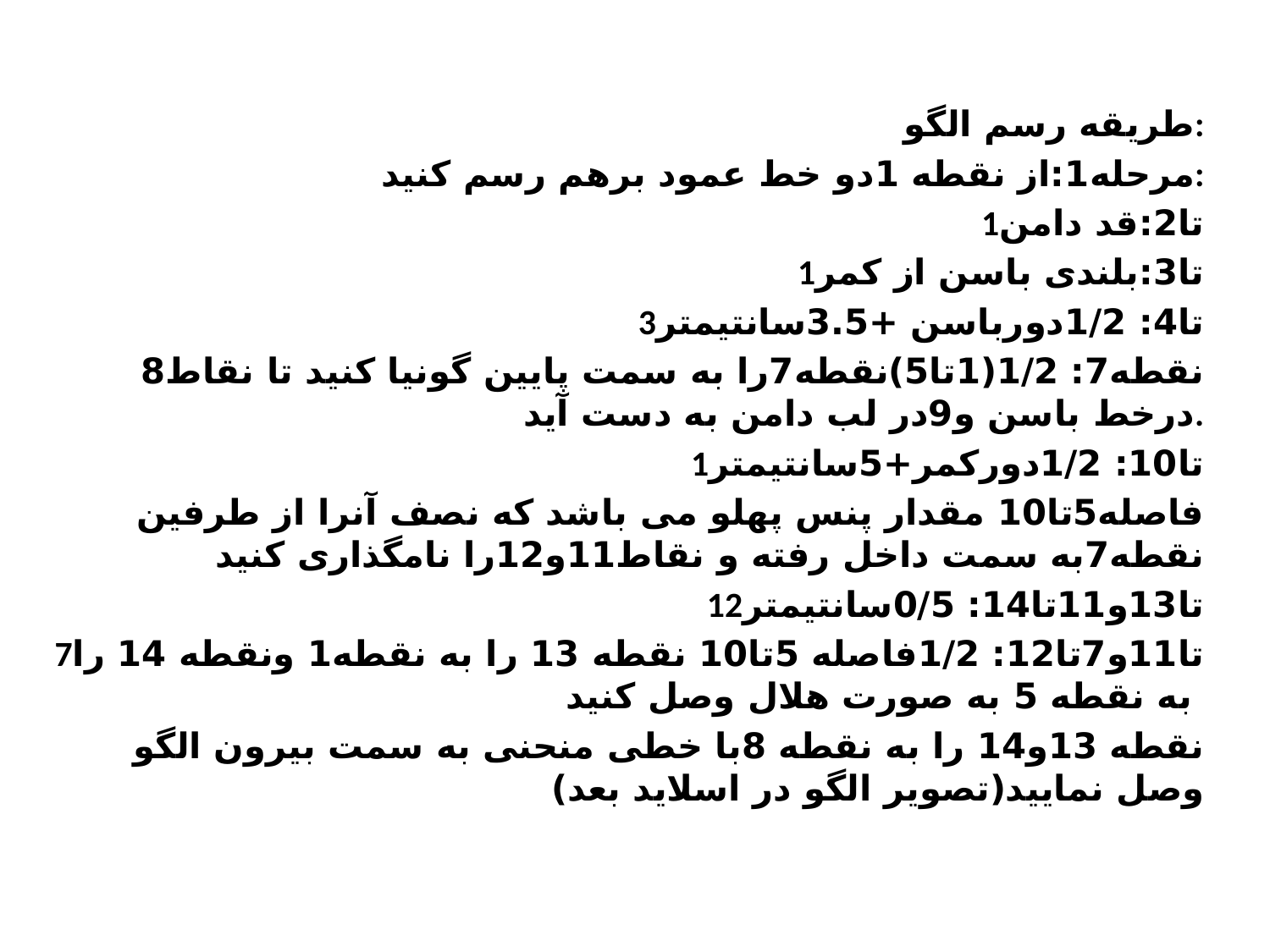

#
طریقه رسم الگو:
مرحله1:از نقطه 1دو خط عمود برهم رسم کنید:
1تا2:قد دامن
1تا3:بلندی باسن از کمر
3تا4: 1/2دورباسن +3.5سانتیمتر
نقطه7: 1/2(1تا5)نقطه7را به سمت پایین گونیا کنید تا نقاط8 درخط باسن و9در لب دامن به دست آید.
1تا10: 1/2دورکمر+5سانتیمتر
فاصله5تا10 مقدار پنس پهلو می باشد که نصف آنرا از طرفین نقطه7به سمت داخل رفته و نقاط11و12را نامگذاری کنید
12تا13و11تا14: 0/5سانتیمتر
7تا11و7تا12: 1/2فاصله 5تا10 نقطه 13 را به نقطه1 ونقطه 14 را به نقطه 5 به صورت هلال وصل کنید
نقطه 13و14 را به نقطه 8با خطی منحنی به سمت بیرون الگو وصل نمایید(تصویر الگو در اسلاید بعد)